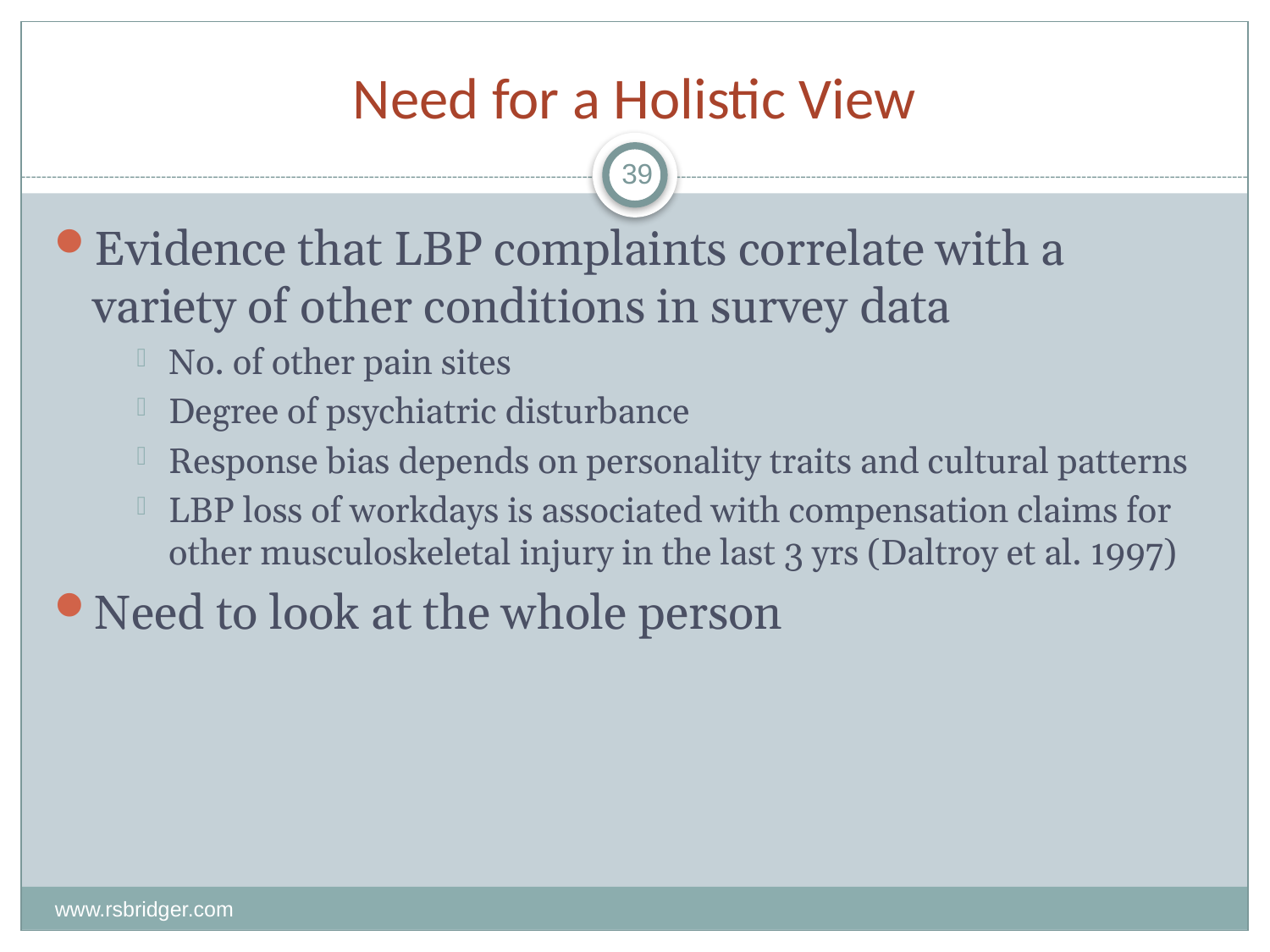

# Need for a Holistic View
39
Evidence that LBP complaints correlate with a variety of other conditions in survey data
No. of other pain sites
Degree of psychiatric disturbance
Response bias depends on personality traits and cultural patterns
LBP loss of workdays is associated with compensation claims for other musculoskeletal injury in the last 3 yrs (Daltroy et al. 1997)
Need to look at the whole person
www.rsbridger.com